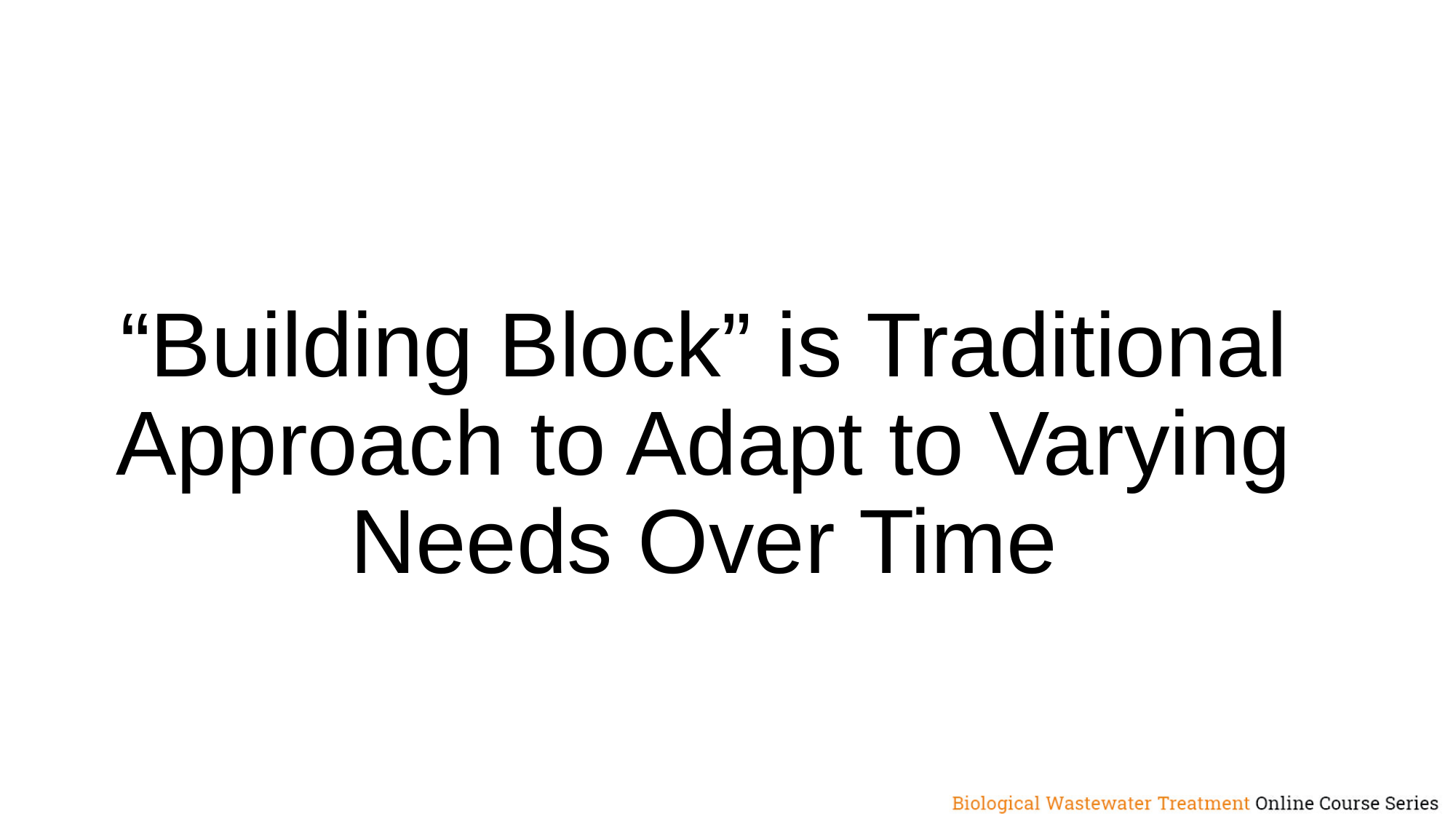

# “Building Block” is Traditional Approach to Adapt to Varying Needs Over Time